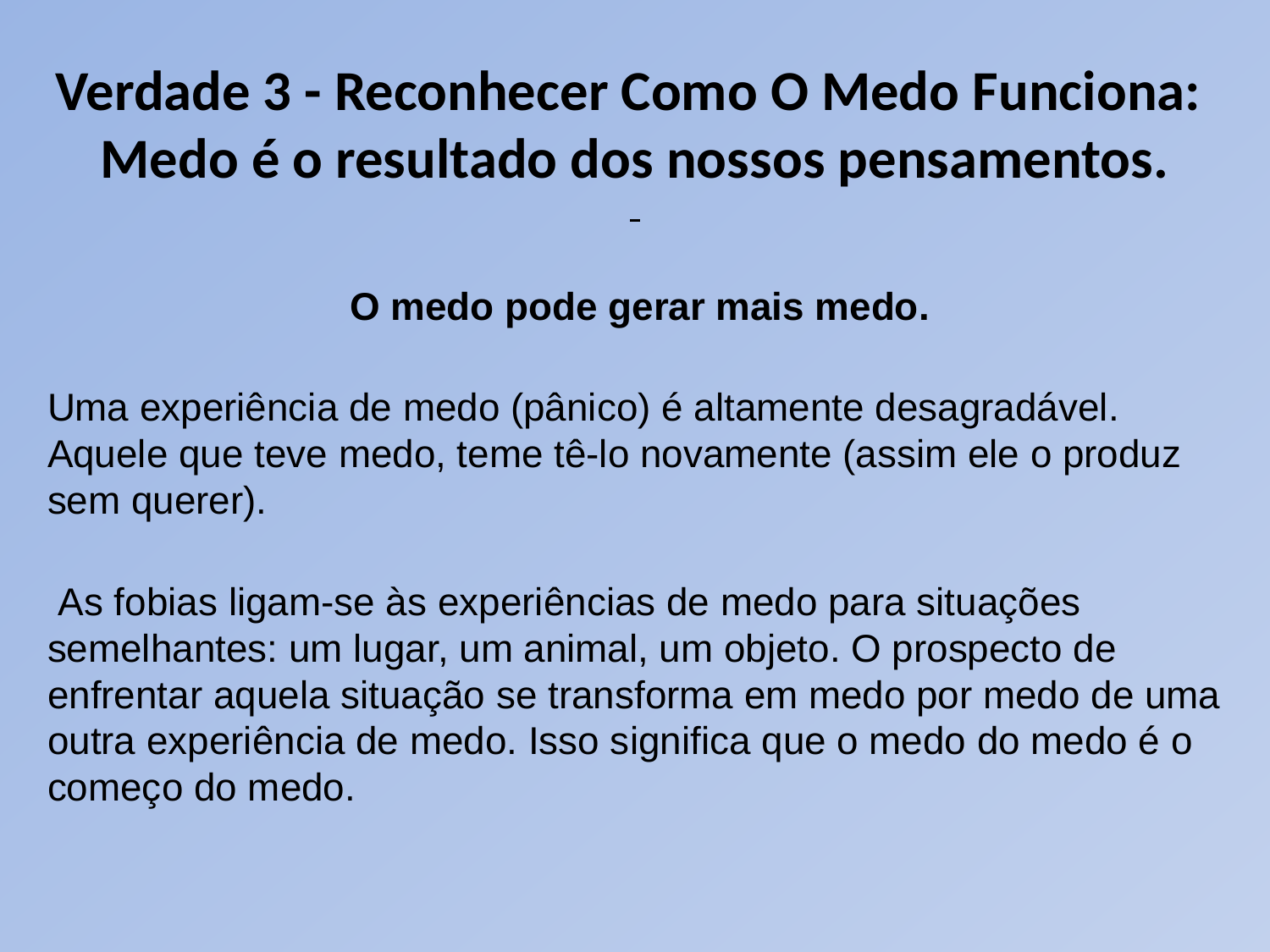

# Verdade 3 - Reconhecer Como O Medo Funciona:  Medo é o resultado dos nossos pensamentos.

 O medo pode gerar mais medo.
Uma experiência de medo (pânico) é altamente desagradável.  Aquele que teve medo, teme tê-lo novamente (assim ele o produz sem querer).
 As fobias ligam-se às experiências de medo para situações semelhantes: um lugar, um animal, um objeto. O prospecto de enfrentar aquela situação se transforma em medo por medo de uma outra experiência de medo. Isso significa que o medo do medo é o começo do medo.